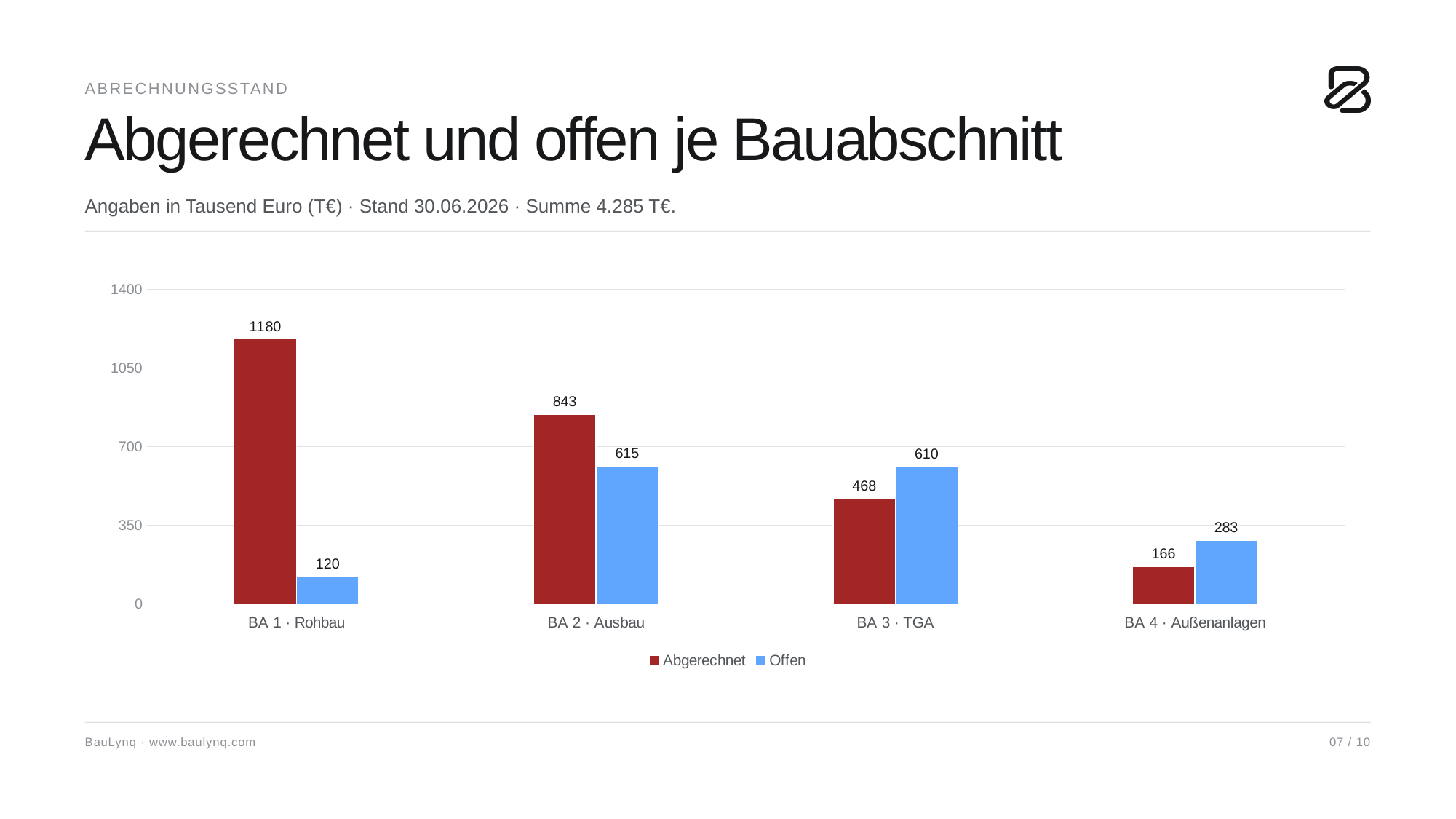

ABRECHNUNGSSTAND
Abgerechnet und offen je Bauabschnitt
Angaben in Tausend Euro (T€) · Stand 30.06.2026 · Summe 4.285 T€.

### Chart

| Category | Abgerechnet | Offen |
|---|---|---|
| BA 1 · Rohbau | 1180.0 | 120.0 |
| BA 2 · Ausbau | 843.0 | 615.0 |
| BA 3 · TGA | 468.0 | 610.0 |
| BA 4 · Außenanlagen | 166.0 | 283.0 |
07 / 10